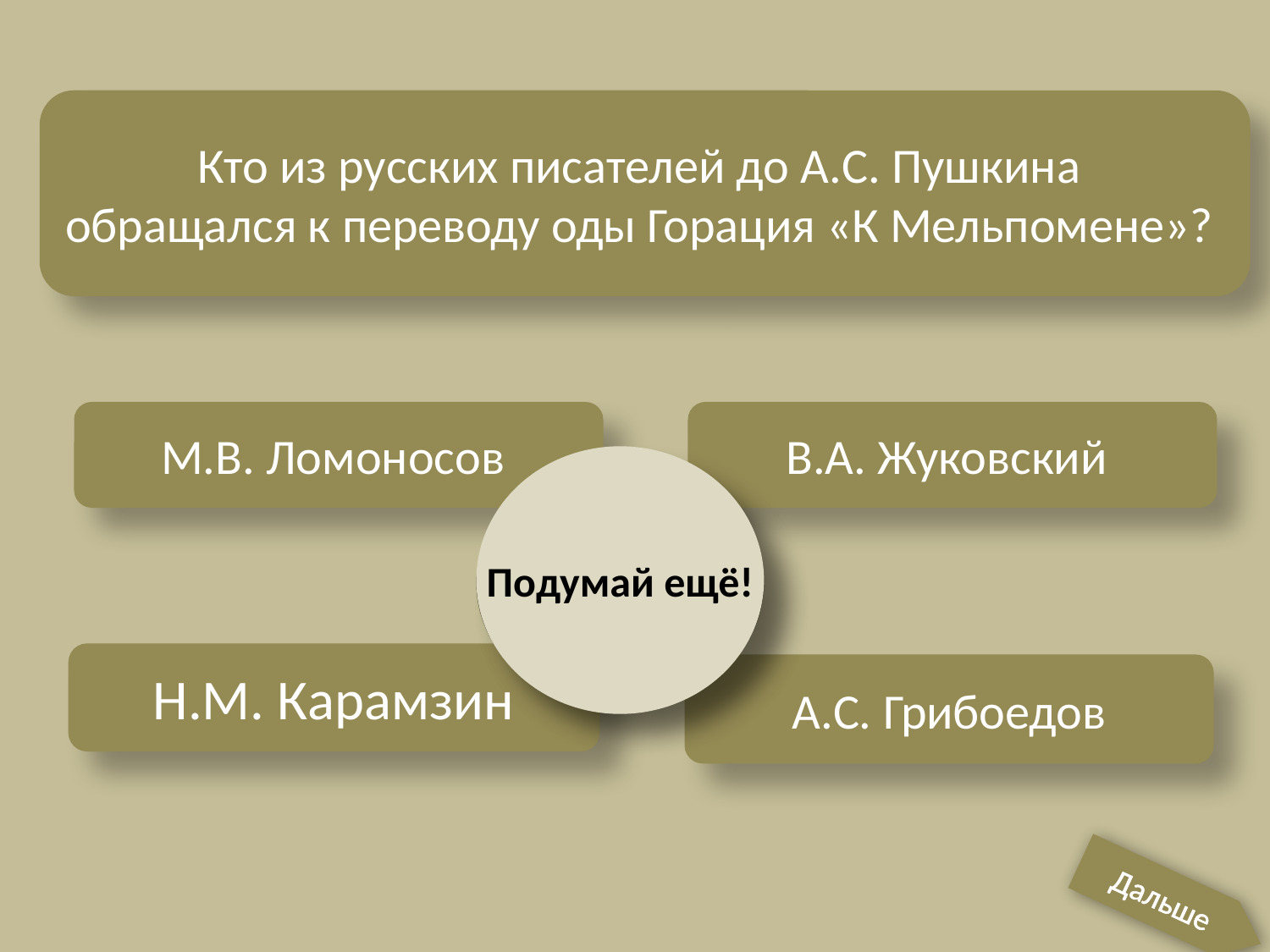

Кто из русских писателей до А.С. Пушкина
обращался к переводу оды Горация «К Мельпомене»?
М.В. Ломоносов
В.А. Жуковский
Подумай ещё!
Хорошо!
Н.М. Карамзин
А.С. Грибоедов
Дальше